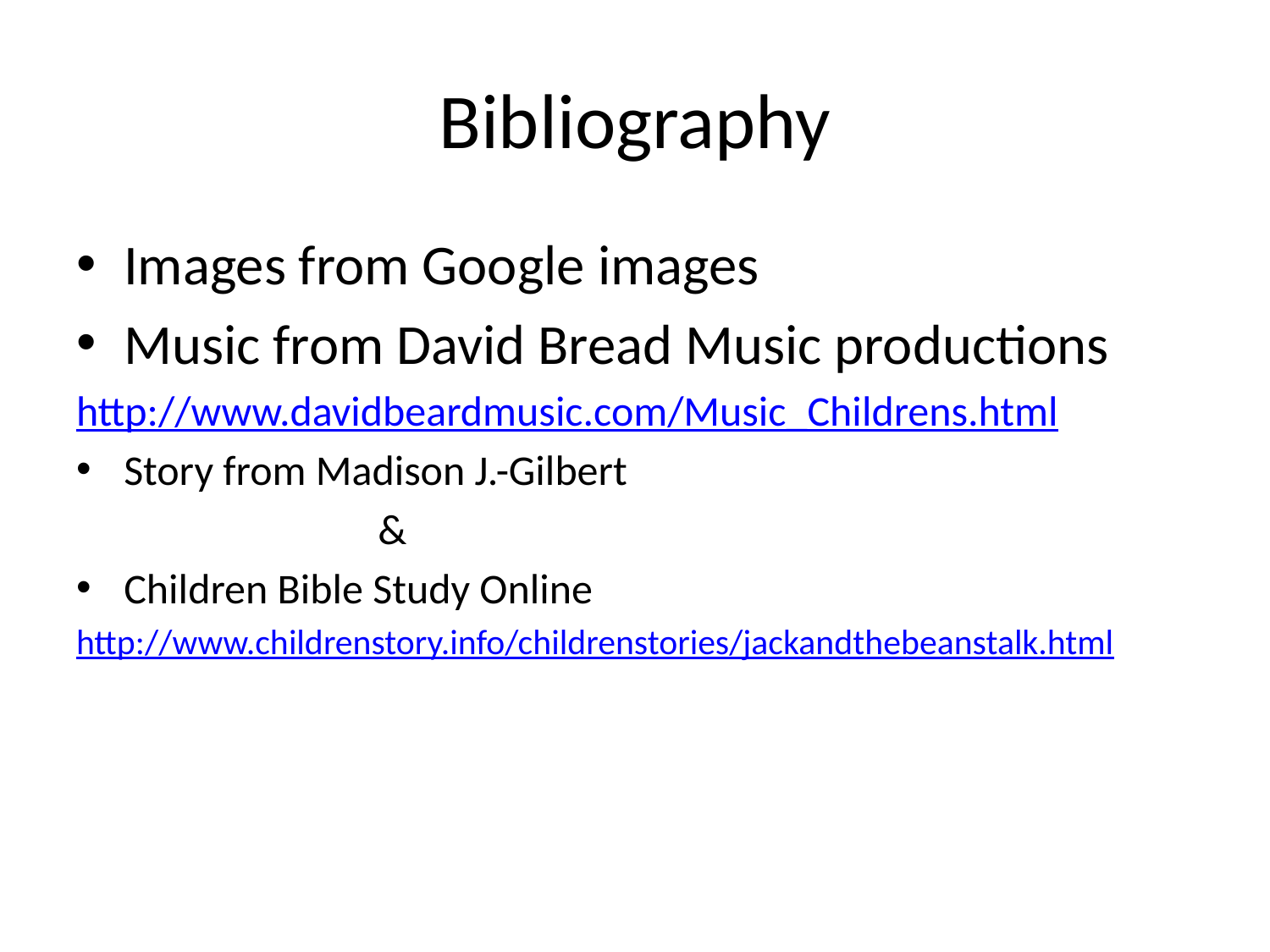

# Bibliography
Images from Google images
Music from David Bread Music productions
http://www.davidbeardmusic.com/Music_Childrens.html
Story from Madison J.-Gilbert
			&
Children Bible Study Online
http://www.childrenstory.info/childrenstories/jackandthebeanstalk.html